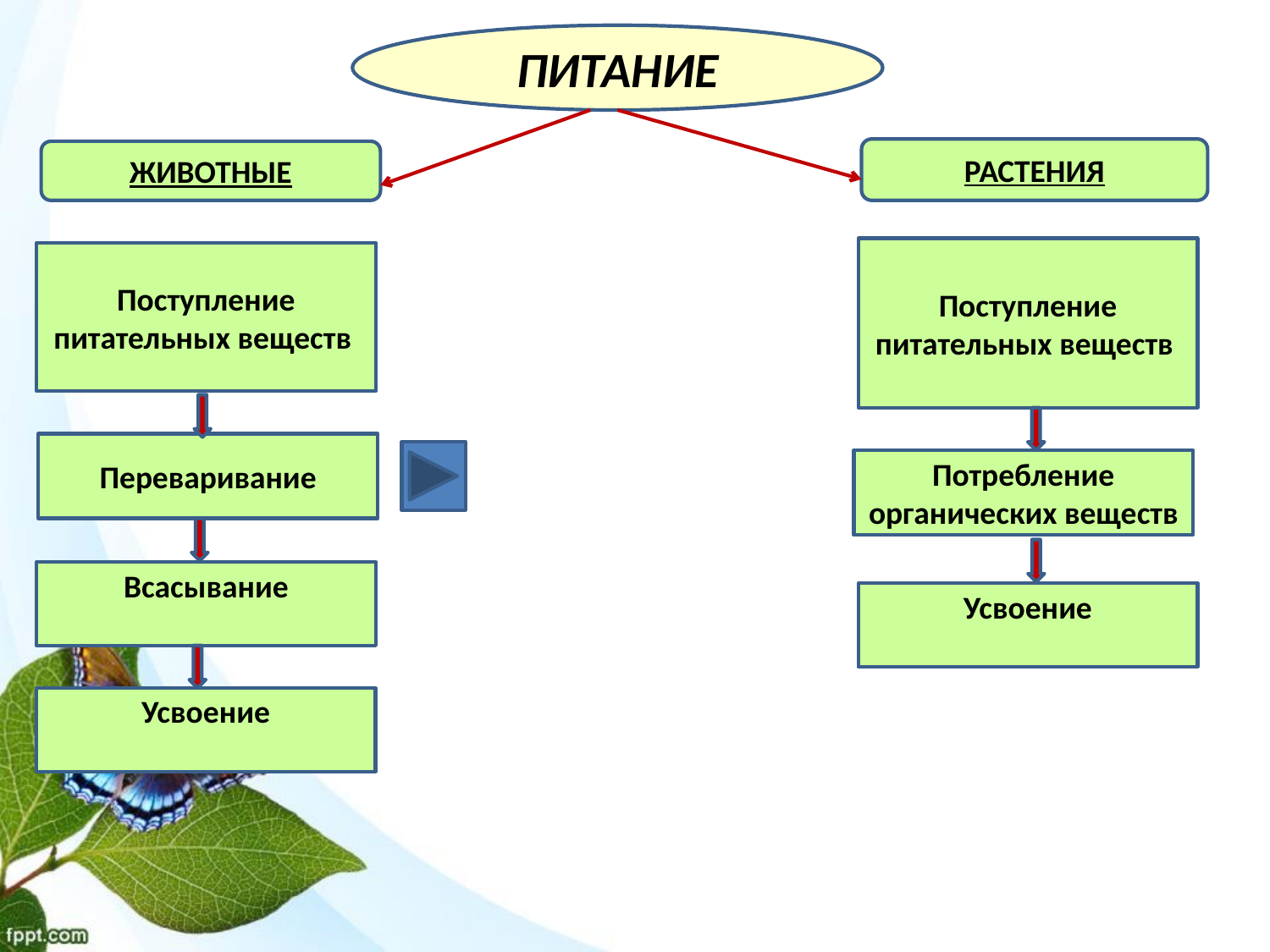

ПИТАНИЕ
РАСТЕНИЯ

ЖИВОТНЫЕ

Поступление питательных веществ
Поступление питательных веществ

Переваривание

Потребление органических веществ

Всасывание

Усвоение

Усвоение